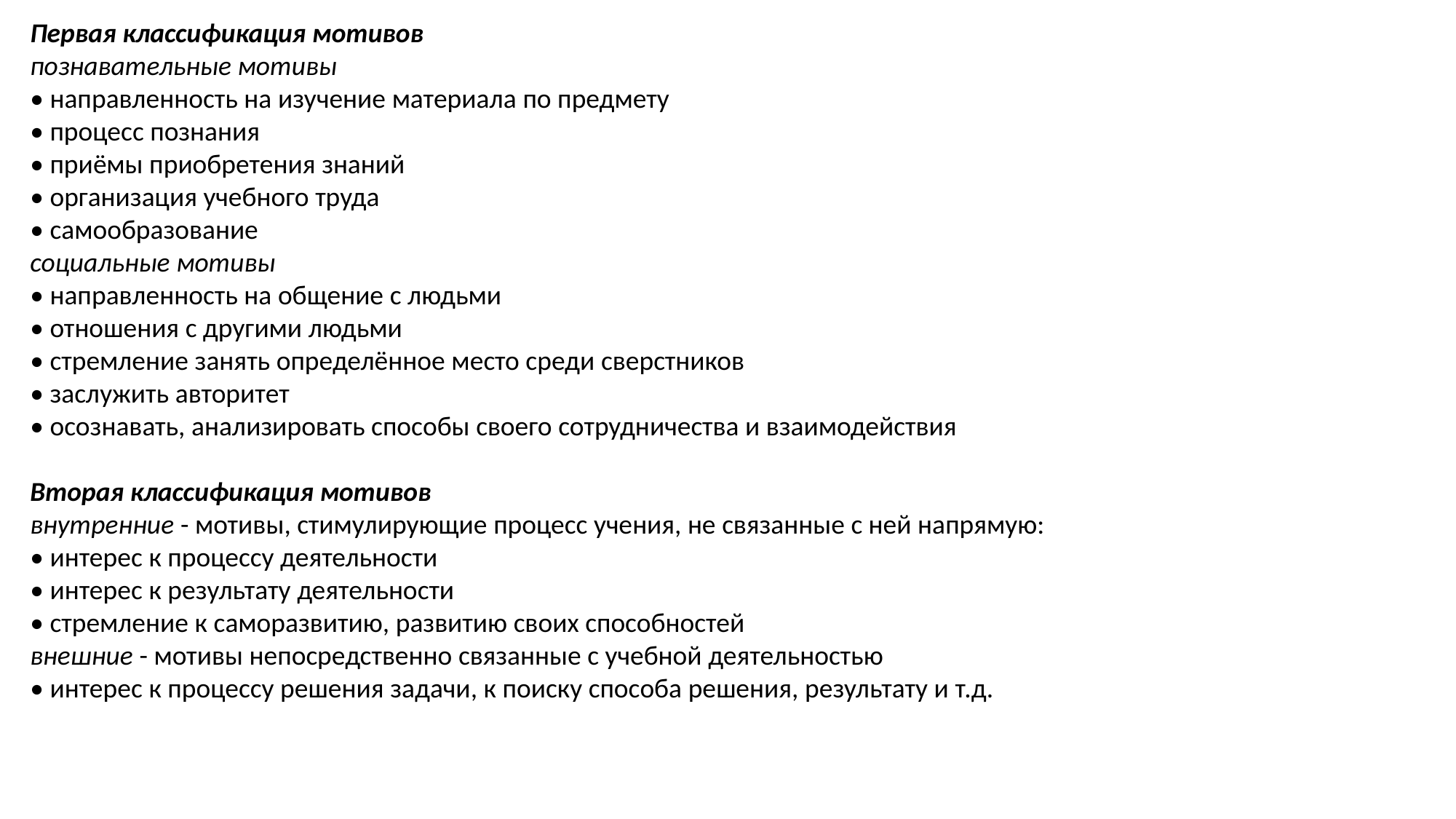

Первая классификация мотивов
познавательные мотивы
• направленность на изучение материала по предмету
• процесс познания
• приёмы приобретения знаний
• организация учебного труда
• самообразование
социальные мотивы
• направленность на общение с людьми
• отношения с другими людьми
• стремление занять определённое место среди сверстников
• заслужить авторитет
• осознавать, анализировать способы своего сотрудничества и взаимодействия

Вторая классификация мотивов
внутренние - мотивы, стимулирующие процесс учения, не связанные с ней напрямую:
• интерес к процессу деятельности
• интерес к результату деятельности
• стремление к саморазвитию, развитию своих способностей
внешние - мотивы непосредственно связанные с учебной деятельностью
• интерес к процессу решения задачи, к поиску способа решения, результату и т.д.